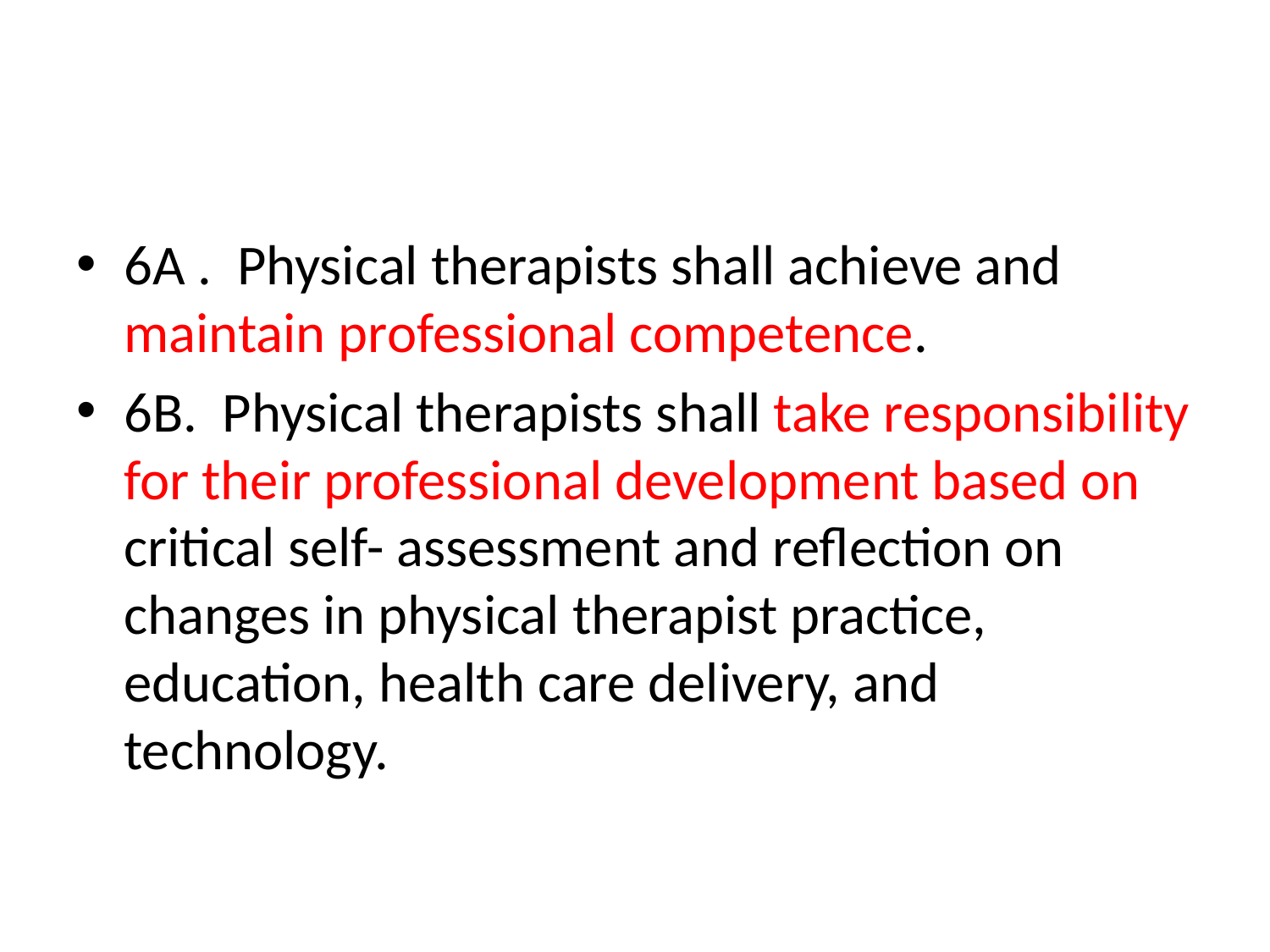

#
6A .  Physical therapists shall achieve and maintain professional competence.
6B.  Physical therapists shall take responsibility for their professional development based on critical self- assessment and reflection on changes in physical therapist practice, education, health care delivery, and technology.